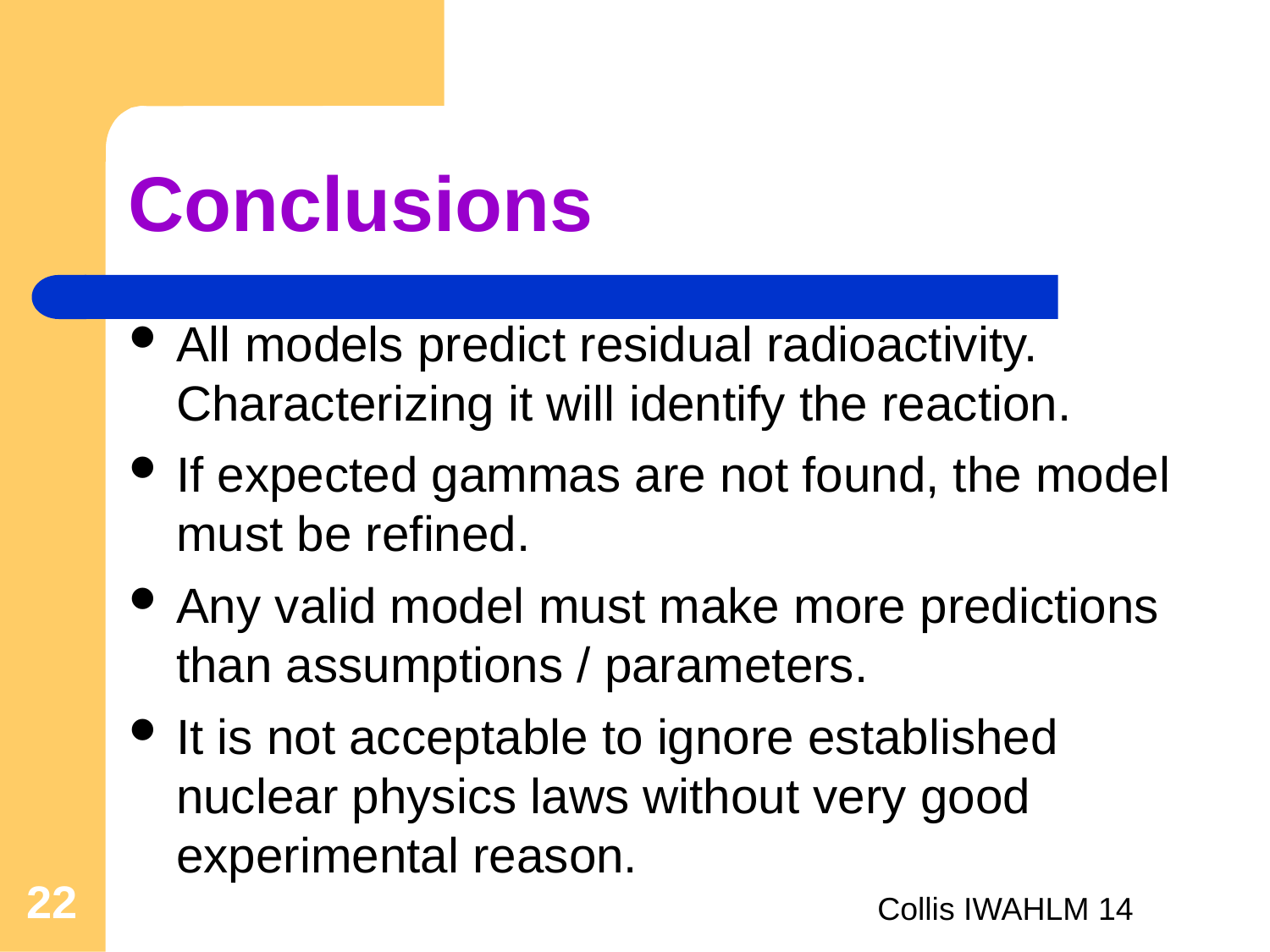

Conclusions
All models predict residual radioactivity.  Characterizing it will identify the reaction.
If expected gammas are not found, the model must be refined.
Any valid model must make more predictions than assumptions / parameters.
It is not acceptable to ignore established nuclear physics laws without very good experimental reason.

22
Collis IWAHLM 14